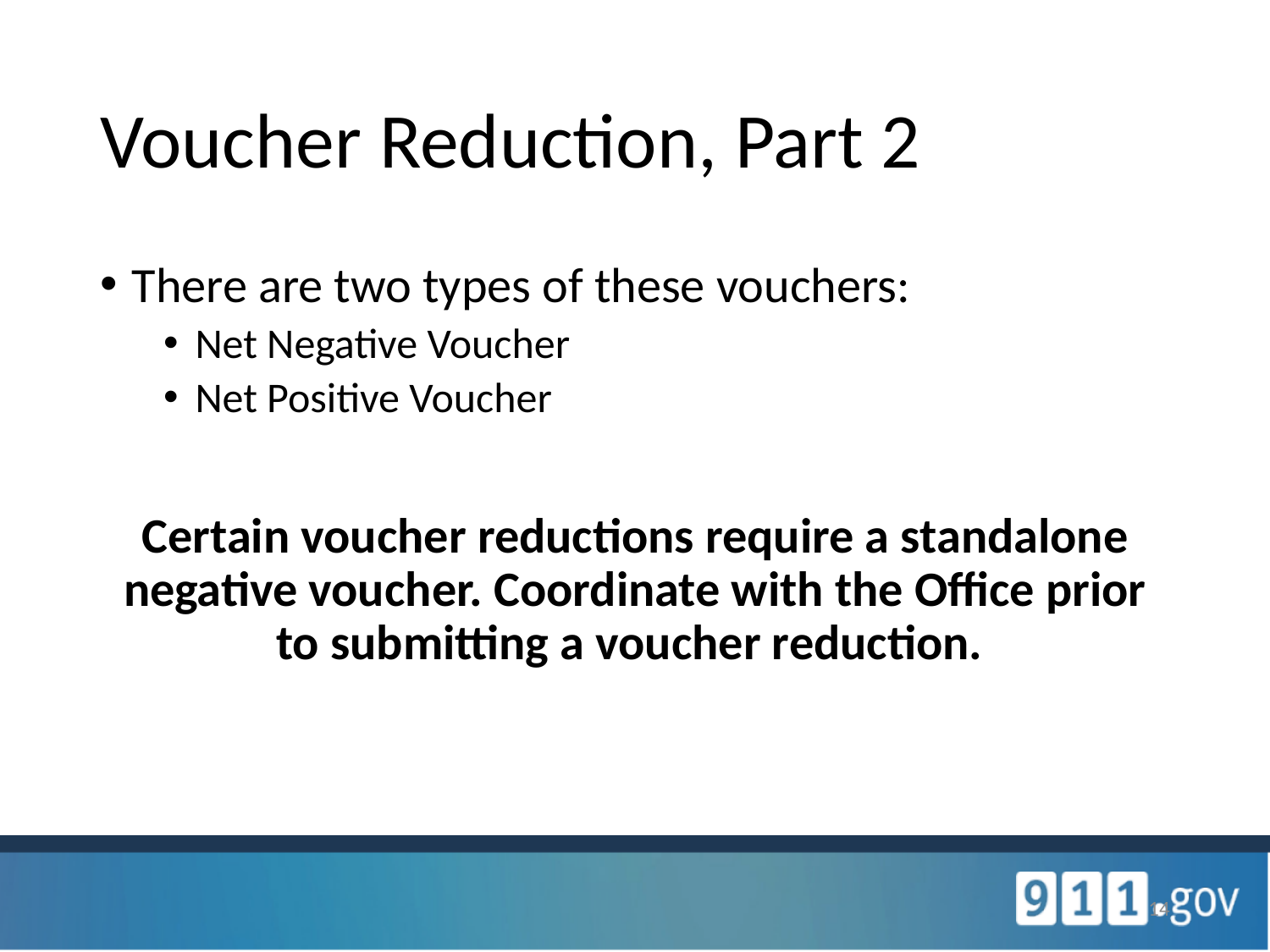

# Voucher Reduction, Part 2
There are two types of these vouchers:
Net Negative Voucher
Net Positive Voucher

Certain voucher reductions require a standalone negative voucher. Coordinate with the Office prior to submitting a voucher reduction.
14